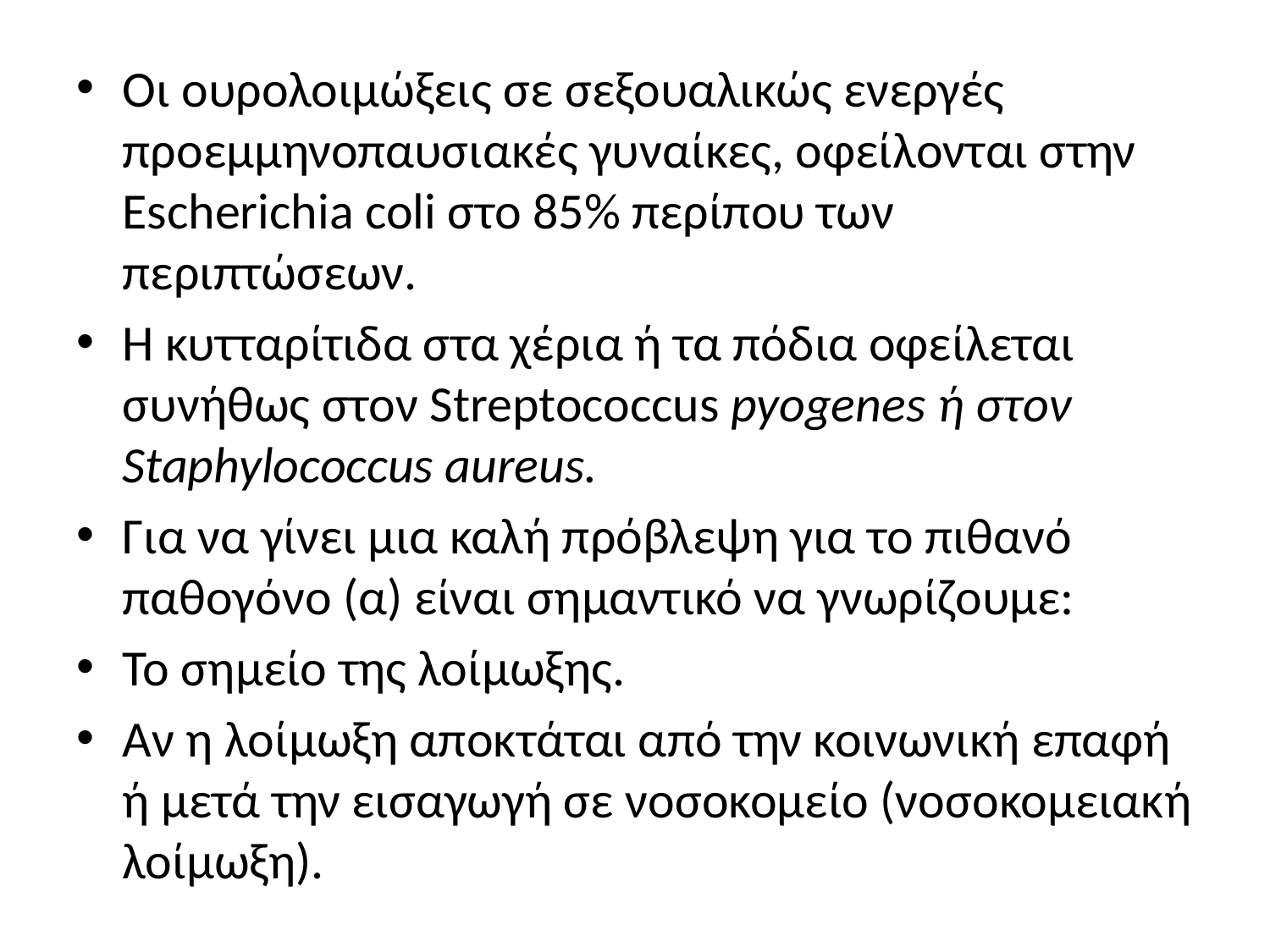

Οι ουρολοιμώξεις σε σεξουαλικώς ενεργές προεμμηνοπαυσιακές γυναίκες, οφείλονται στην Escherichia coli στο 85% περίπου των περιπτώσεων.
Η κυτταρίτιδα στα χέρια ή τα πόδια οφείλεται συνήθως στον Streptococcus pyogenes ή στον Staphylococcus aureus.
Για να γίνει μια καλή πρόβλεψη για το πιθανό παθογόνο (α) είναι σημαντικό να γνωρίζουμε:
Το σημείο της λοίμωξης.
Αν η λοίμωξη αποκτάται από την κοινωνική επαφή ή μετά την εισαγωγή σε νοσοκομείο (νοσοκομειακή λοίμωξη).